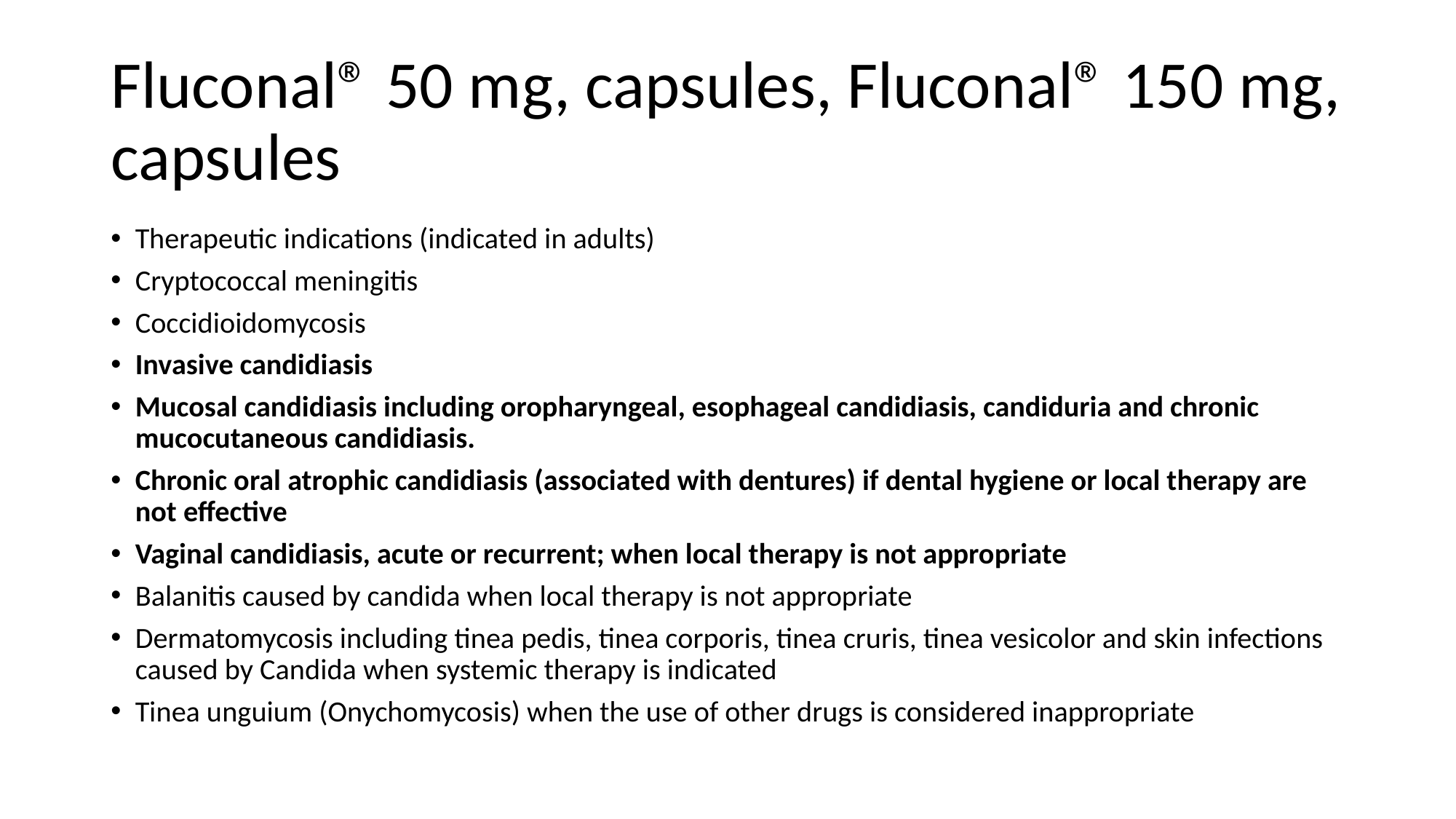

# Fluconal® 50 mg, capsules, Fluconal® 150 mg, capsules
Therapeutic indications (indicated in adults)
Cryptococcal meningitis
Coccidioidomycosis
Invasive candidiasis
Mucosal candidiasis including oropharyngeal, esophageal candidiasis, candiduria and chronic mucocutaneous candidiasis.
Chronic oral atrophic candidiasis (associated with dentures) if dental hygiene or local therapy are not effective
Vaginal candidiasis, acute or recurrent; when local therapy is not appropriate
Balanitis caused by candida when local therapy is not appropriate
Dermatomycosis including tinea pedis, tinea corporis, tinea cruris, tinea vesicolor and skin infections caused by Candida when systemic therapy is indicated
Tinea unguium (Onychomycosis) when the use of other drugs is considered inappropriate